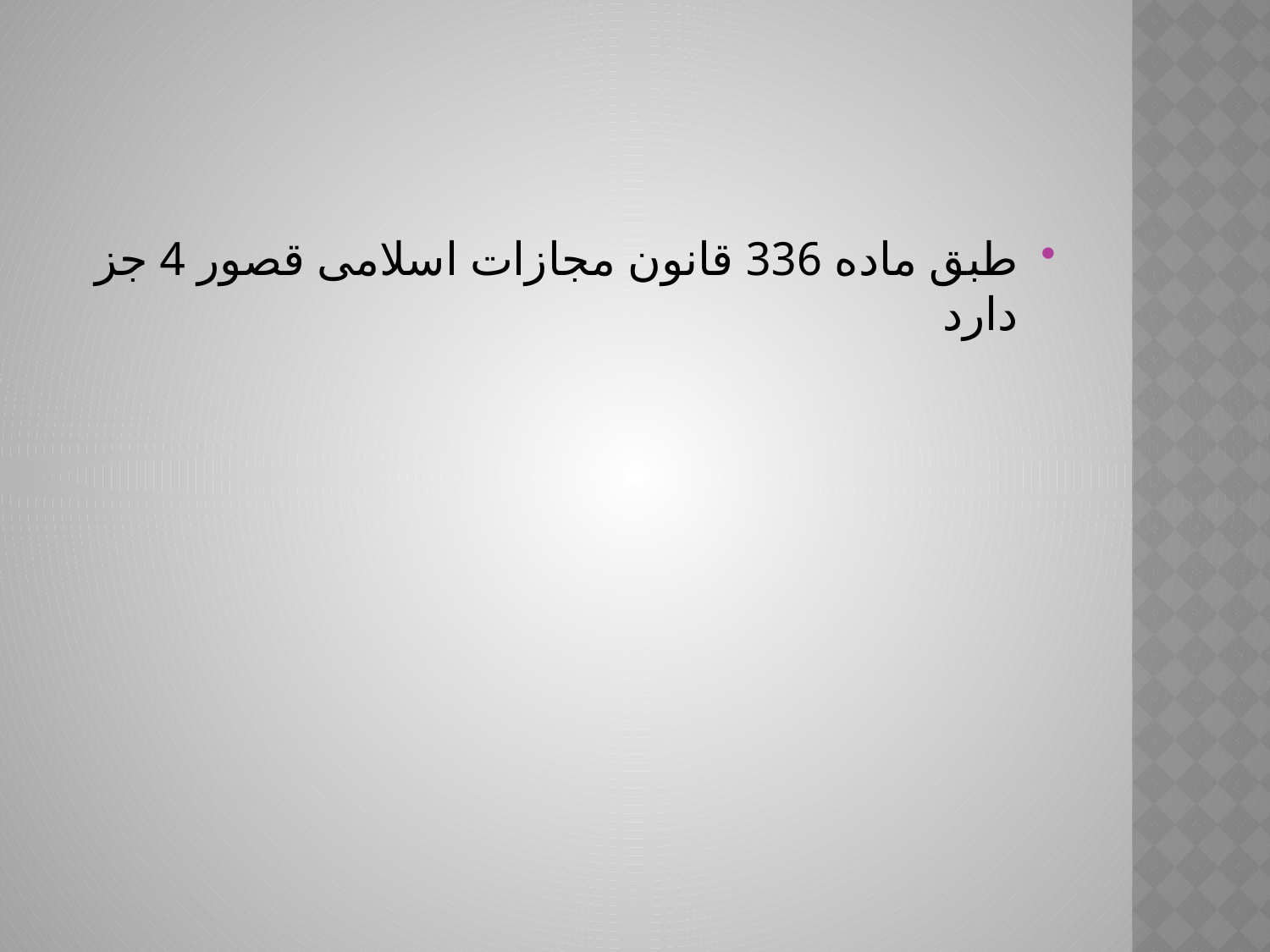

طبق ماده 336 قانون مجازات اسلامی قصور 4 جز دارد